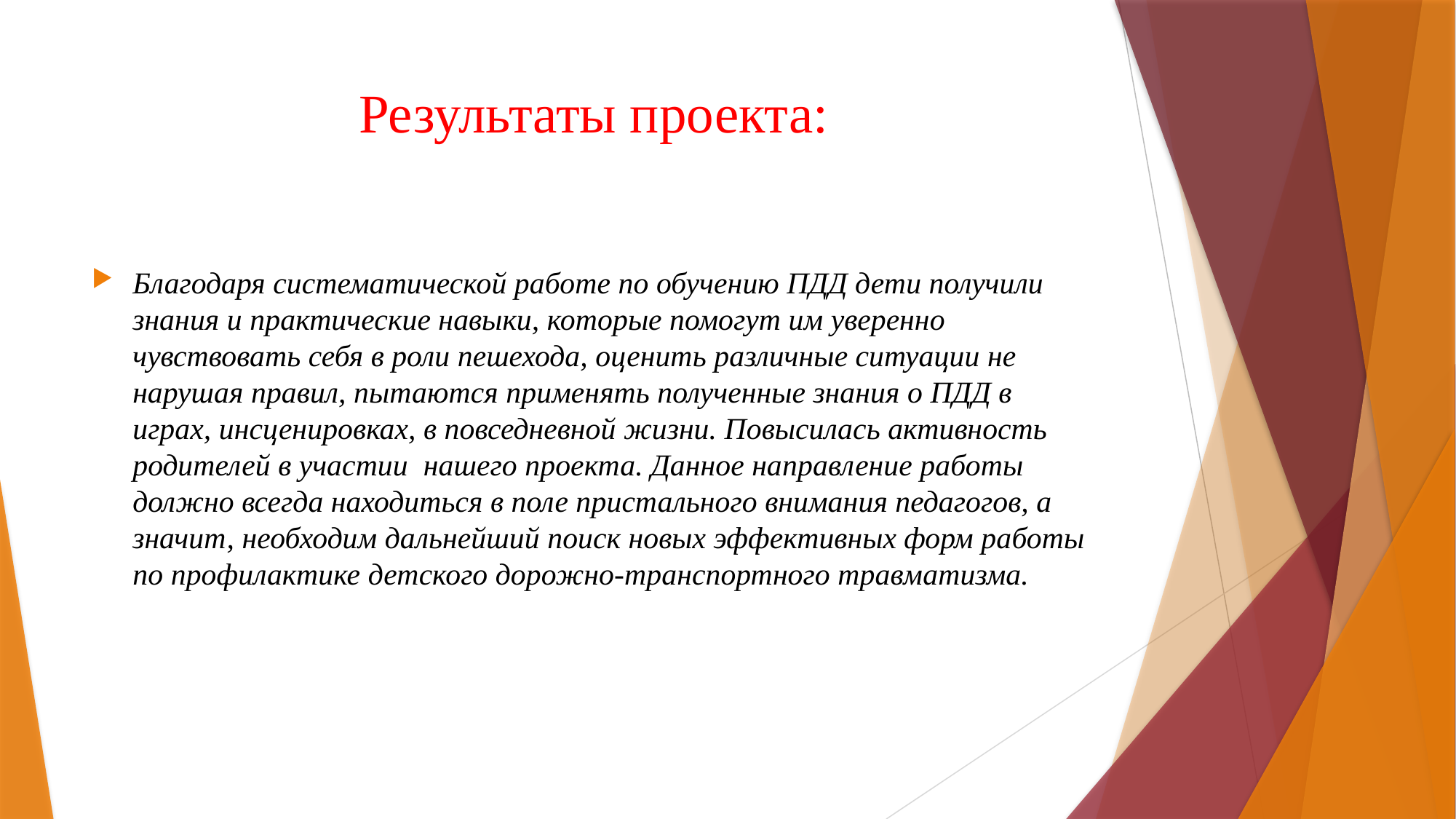

# Результаты проекта:
Благодаря систематической работе по обучению ПДД дети получили знания и практические навыки, которые помогут им уверенно чувствовать себя в роли пешехода, оценить различные ситуации не нарушая правил, пытаются применять полученные знания о ПДД в играх, инсценировках, в повседневной жизни. Повысилась активность родителей в участии  нашего проекта. Данное направление работы должно всегда находиться в поле пристального внимания педагогов, а значит, необходим дальнейший поиск новых эффективных форм работы по профилактике детского дорожно-транспортного травматизма.